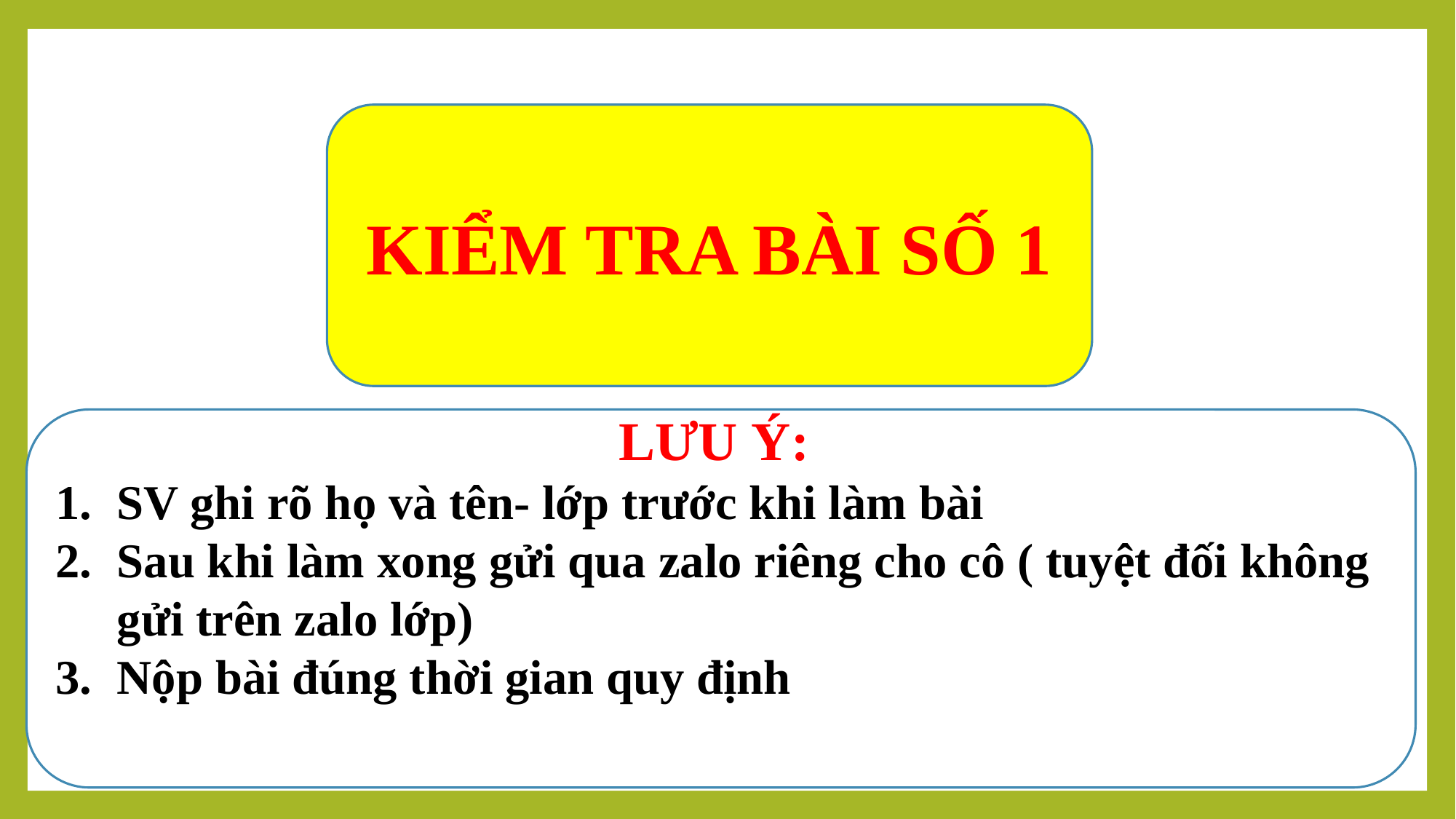

KIỂM TRA BÀI SỐ 1
LƯU Ý:
SV ghi rõ họ và tên- lớp trước khi làm bài
Sau khi làm xong gửi qua zalo riêng cho cô ( tuyệt đối không gửi trên zalo lớp)
Nộp bài đúng thời gian quy định